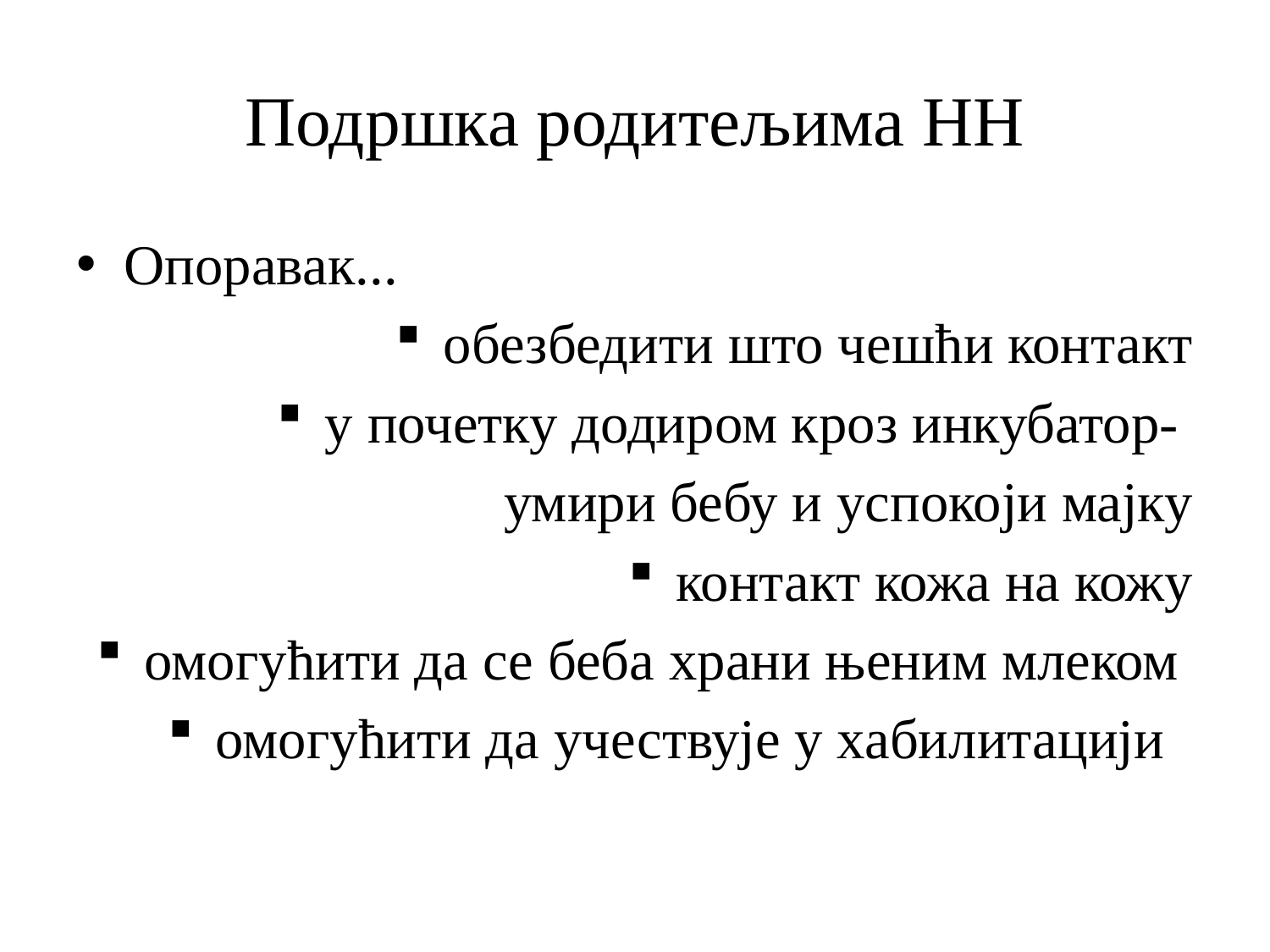

# Подршка родитељима НН
Опоравак...
обезбедити што чешћи контакт
у почетку додиром кроз инкубатор-
умири бебу и успокоји мајку
контакт кожа на кожу
омогућити да се беба храни њеним млеком
омогућити да учествује у хабилитацији